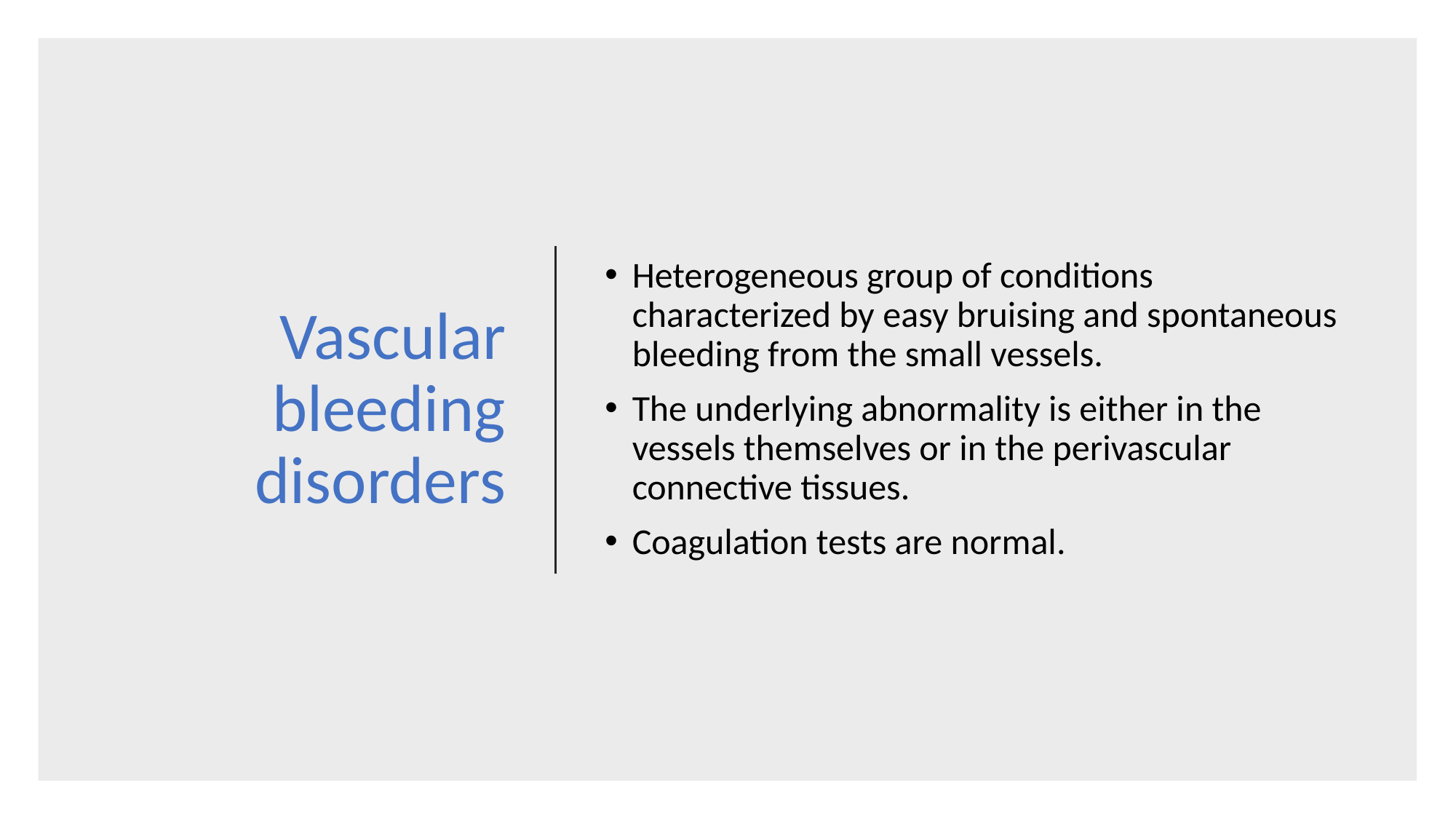

# Vascular bleeding disorders
Heterogeneous group of conditions characterized by easy bruising and spontaneous bleeding from the small vessels.
The underlying abnormality is either in the vessels themselves or in the perivascular connective tissues.
Coagulation tests are normal.